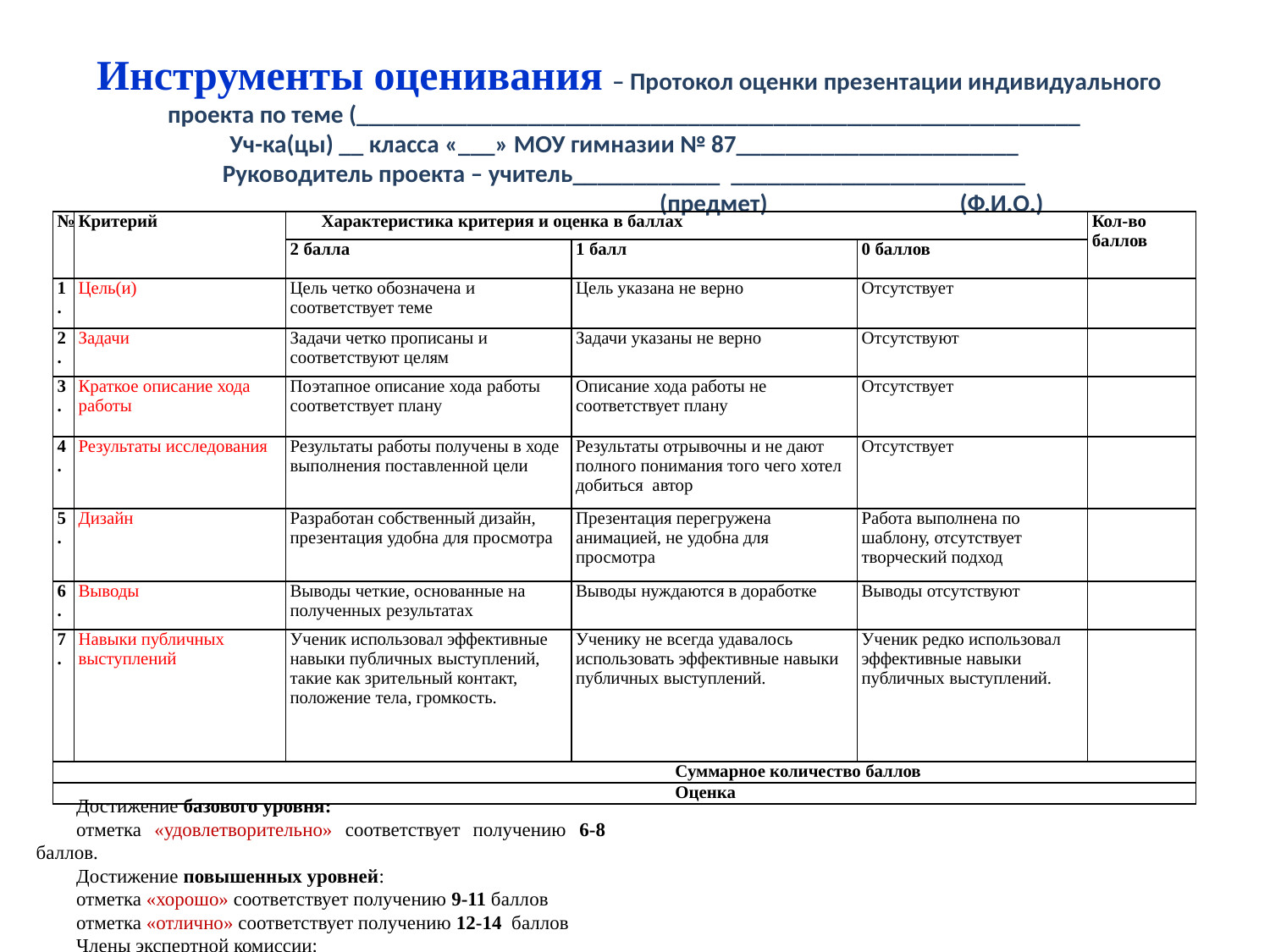

# Инструменты оценивания – Протокол оценки презентации индивидуального проекта по теме (___________________________________________________________ Уч-ка(цы) __ класса «___» МОУ гимназии № 87_______________________ Руководитель проекта – учитель____________  ________________________ (предмет)                                   (Ф.И.О.)
| № | Критерий | Характеристика критерия и оценка в баллах |  |  | Кол-во баллов |
| --- | --- | --- | --- | --- | --- |
|  |  | 2 балла | 1 балл | 0 баллов |  |
| 1. | Цель(и) | Цель четко обозначена и соответствует теме | Цель указана не верно | Отсутствует |  |
| 2. | Задачи | Задачи четко прописаны и соответствуют целям | Задачи указаны не верно | Отсутствуют |  |
| 3. | Краткое описание хода работы | Поэтапное описание хода работы соответствует плану | Описание хода работы не соответствует плану | Отсутствует |  |
| 4. | Результаты исследования | Результаты работы получены в ходе выполнения поставленной цели | Результаты отрывочны и не дают полного понимания того чего хотел добиться автор | Отсутствует |  |
| 5. | Дизайн | Разработан собственный дизайн, презентация удобна для просмотра | Презентация перегружена анимацией, не удобна для просмотра | Работа выполнена по шаблону, отсутствует творческий подход |  |
| 6. | Выводы | Выводы четкие, основанные на полученных результатах | Выводы нуждаются в доработке | Выводы отсутствуют |  |
| 7. | Навыки публичных выступлений | Ученик использовал эффективные навыки публичных выступлений, такие как зрительный контакт, положение тела, громкость. | Ученику не всегда удавалось использовать эффективные навыки публичных выступлений. | Ученик редко использовал эффективные навыки публичных выступлений. |  |
| Суммарное количество баллов |  |  |  |  |  |
| Оценка |  |  |  |  |  |
Достижение базового уровня:
отметка «удовлетворительно» соответствует получению 6-8 баллов.
Достижение повышенных уровней:
отметка «хорошо» соответствует получению 9-11 баллов
отметка «отлично» соответствует получению 12-14  баллов
Члены экспертной комиссии: